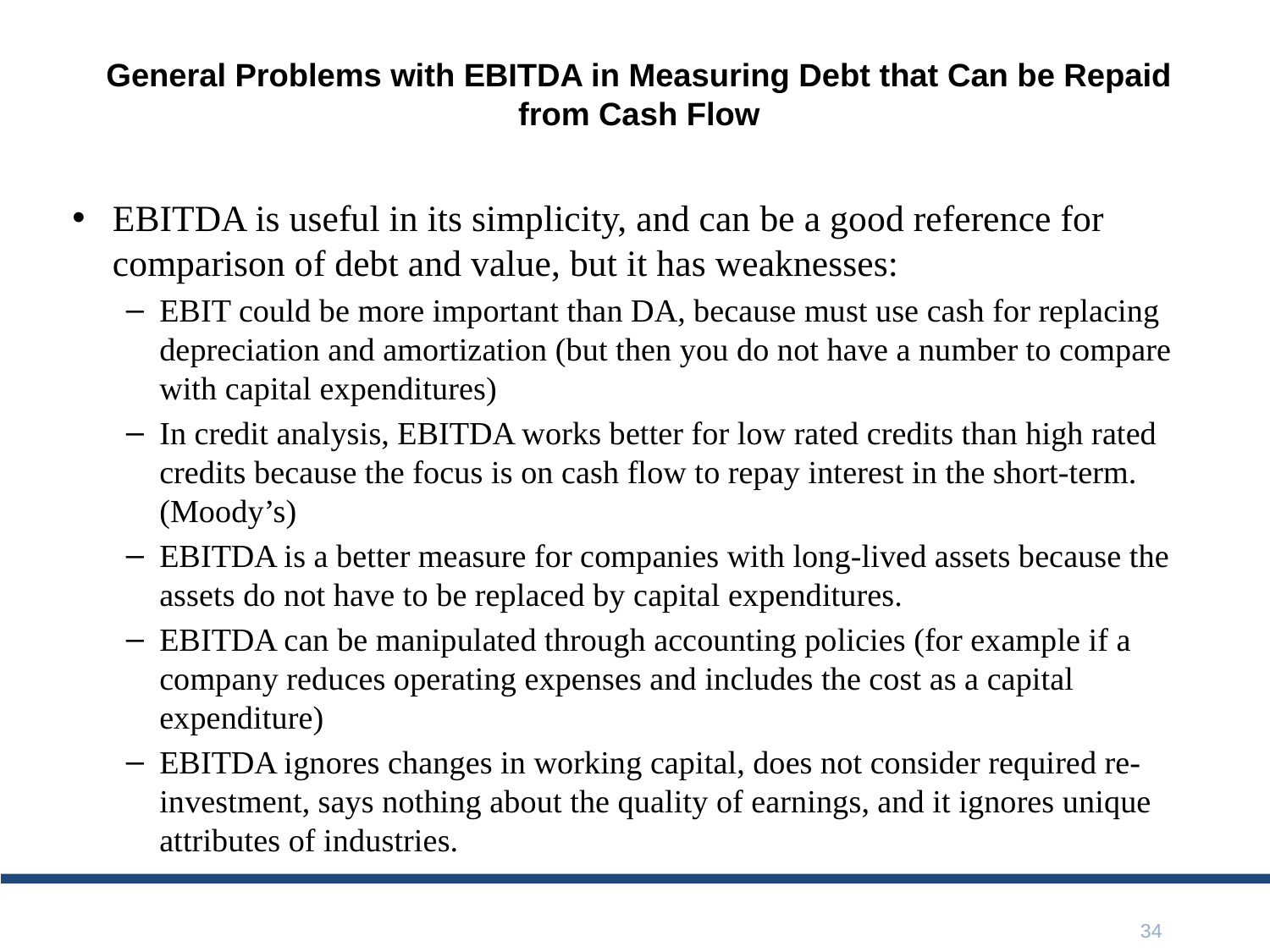

# General Problems with EBITDA in Measuring Debt that Can be Repaid from Cash Flow
EBITDA is useful in its simplicity, and can be a good reference for comparison of debt and value, but it has weaknesses:
EBIT could be more important than DA, because must use cash for replacing depreciation and amortization (but then you do not have a number to compare with capital expenditures)
In credit analysis, EBITDA works better for low rated credits than high rated credits because the focus is on cash flow to repay interest in the short-term. (Moody’s)
EBITDA is a better measure for companies with long-lived assets because the assets do not have to be replaced by capital expenditures.
EBITDA can be manipulated through accounting policies (for example if a company reduces operating expenses and includes the cost as a capital expenditure)
EBITDA ignores changes in working capital, does not consider required re-investment, says nothing about the quality of earnings, and it ignores unique attributes of industries.
34